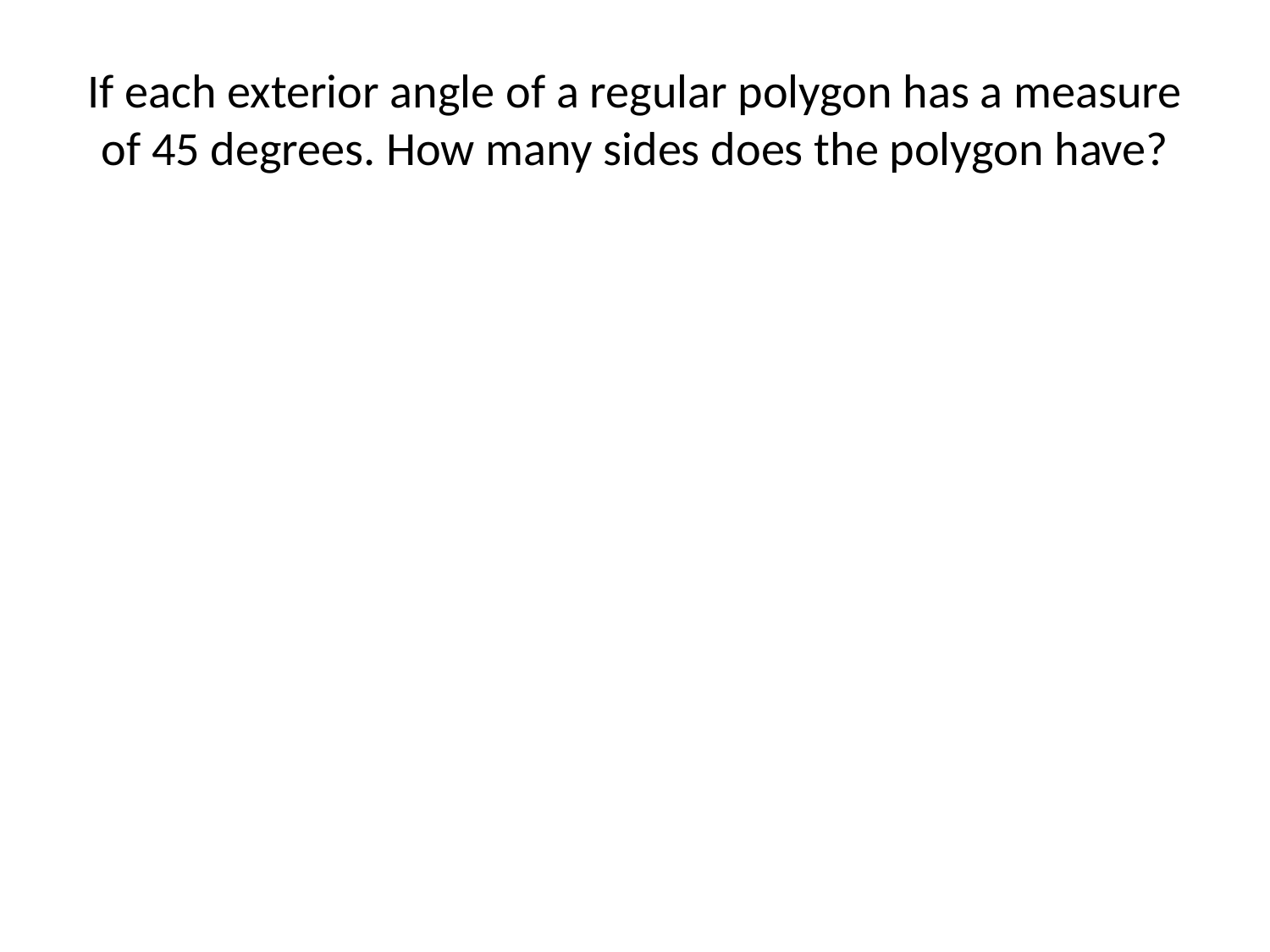

# If each exterior angle of a regular polygon has a measure of 45 degrees. How many sides does the polygon have?